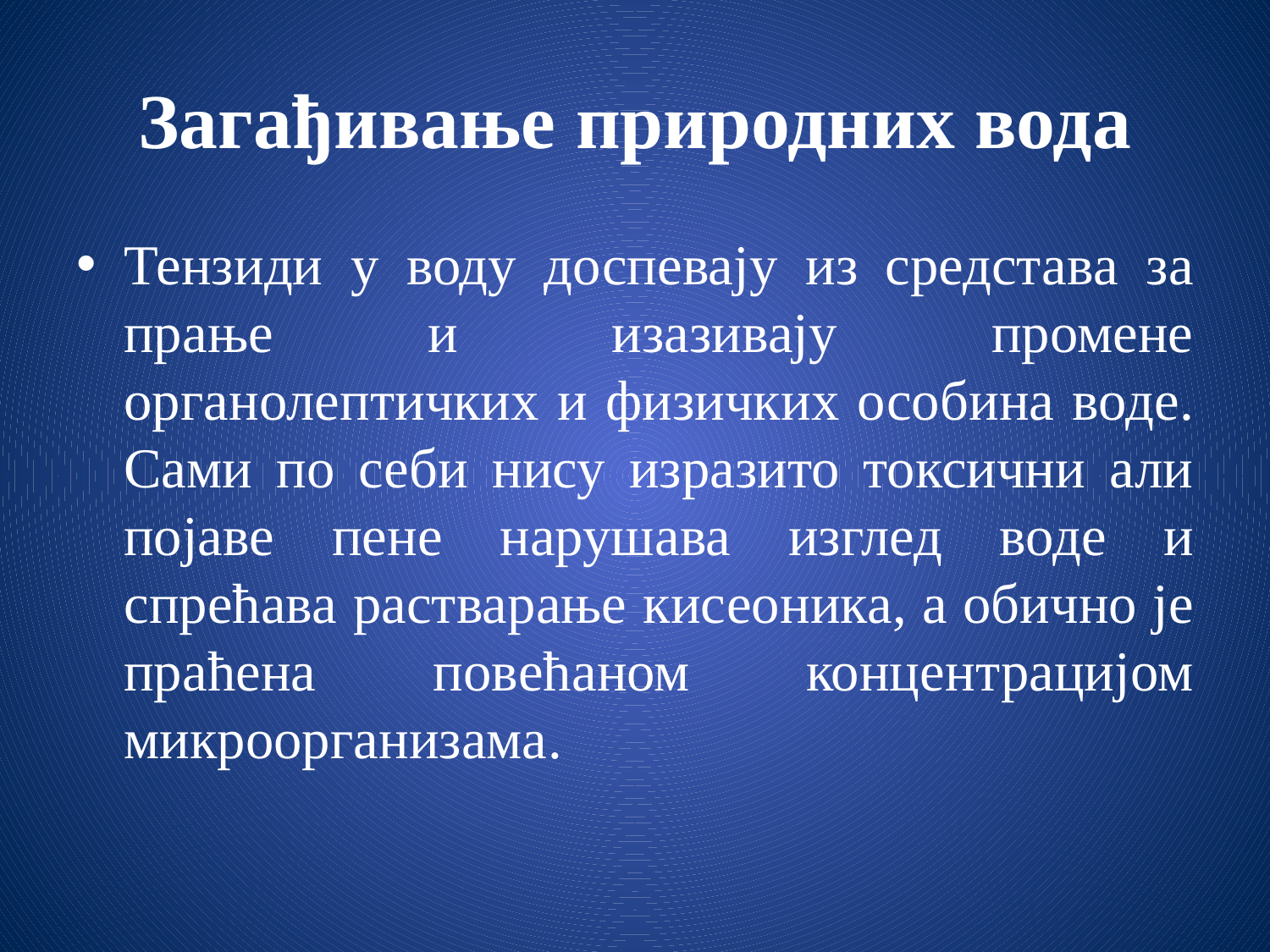

# Загађивање природних вода
Тензиди у воду доспевају из средстава за прање и изазивају промене органолептичких и физичких особина воде. Сами по себи нису изразито токсични али појаве пене нарушава изглед воде и спрећава растварање кисеоника, а обично је праћена повећаном концентрацијом микроорганизама.